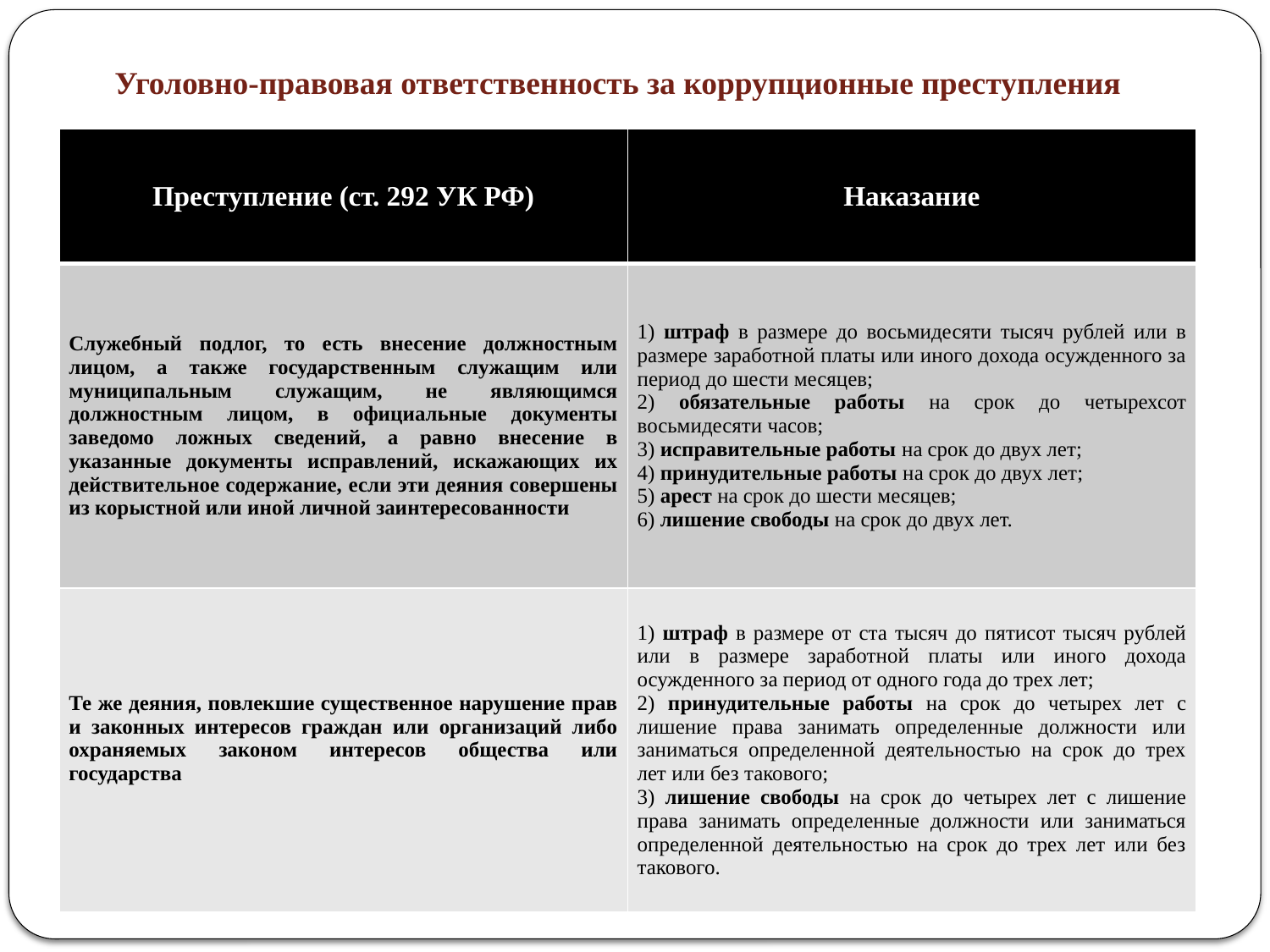

Уголовно-правовая ответственность за коррупционные преступления
| Преступление (ст. 292 УК РФ) | Наказание |
| --- | --- |
| Служебный подлог, то есть внесение должностным лицом, а также государственным служащим или муниципальным служащим, не являющимся должностным лицом, в официальные документы заведомо ложных сведений, а равно внесение в указанные документы исправлений, искажающих их действительное содержание, если эти деяния совершены из корыстной или иной личной заинтересованности | 1) штраф в размере до восьмидесяти тысяч рублей или в размере заработной платы или иного дохода осужденного за период до шести месяцев; 2) обязательные работы на срок до четырехсот восьмидесяти часов; 3) исправительные работы на срок до двух лет; 4) принудительные работы на срок до двух лет; 5) арест на срок до шести месяцев; 6) лишение свободы на срок до двух лет. |
| Те же деяния, повлекшие существенное нарушение прав и законных интересов граждан или организаций либо охраняемых законом интересов общества или государства | 1) штраф в размере от ста тысяч до пятисот тысяч рублей или в размере заработной платы или иного дохода осужденного за период от одного года до трех лет; 2) принудительные работы на срок до четырех лет с лишение права занимать определенные должности или заниматься определенной деятельностью на срок до трех лет или без такового; 3) лишение свободы на срок до четырех лет с лишение права занимать определенные должности или заниматься определенной деятельностью на срок до трех лет или без такового. |